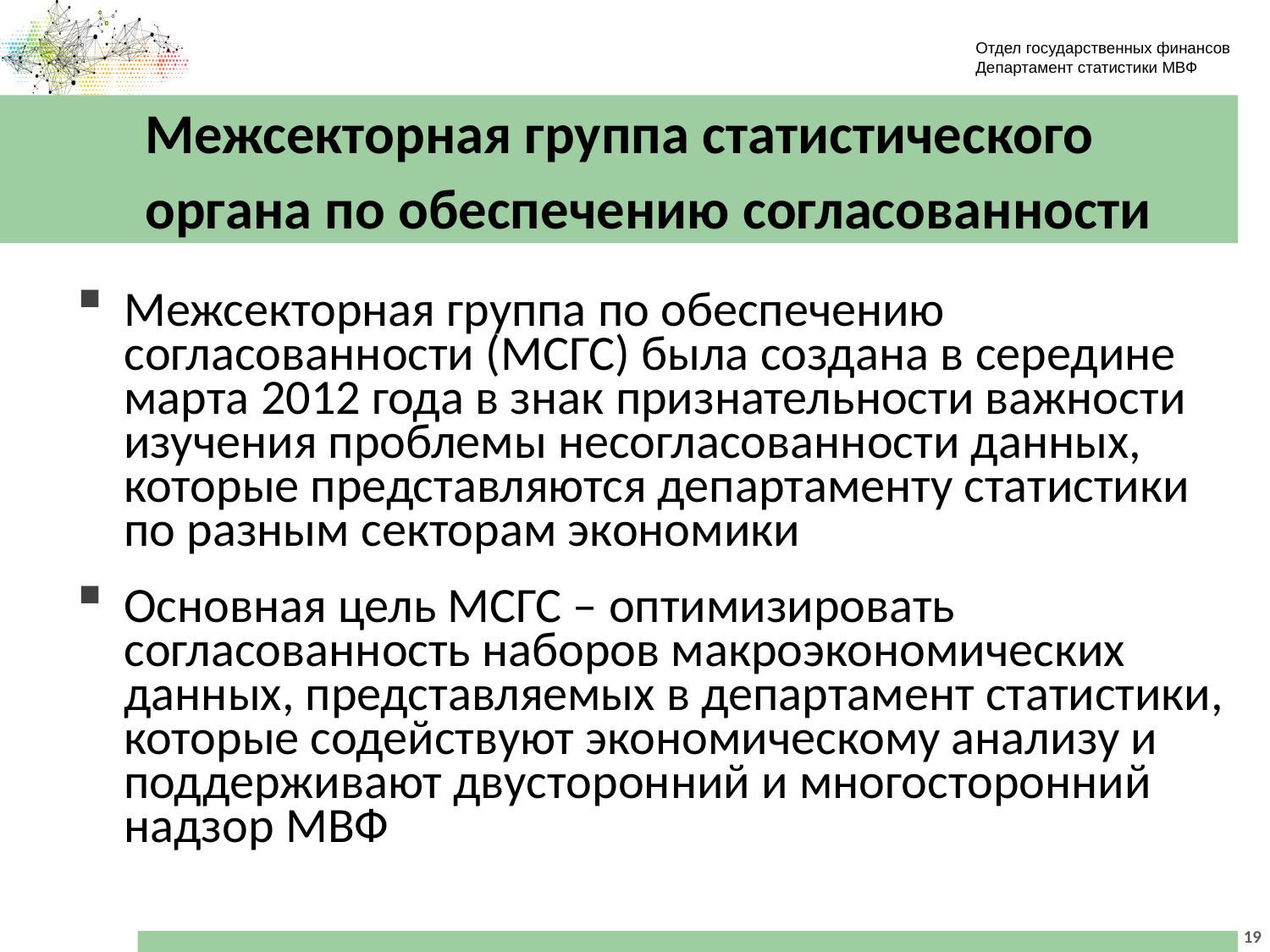

Отдел государственных финансов
Департамент статистики МВФ
# Межсекторная группа статистического органа по обеспечению согласованности
Межсекторная группа по обеспечению согласованности (МСГС) была создана в середине марта 2012 года в знак признательности важности изучения проблемы несогласованности данных, которые представляются департаменту статистики по разным секторам экономики
Основная цель МСГС – оптимизировать согласованность наборов макроэкономических данных, представляемых в департамент статистики, которые содействуют экономическому анализу и поддерживают двусторонний и многосторонний надзор МВФ

19